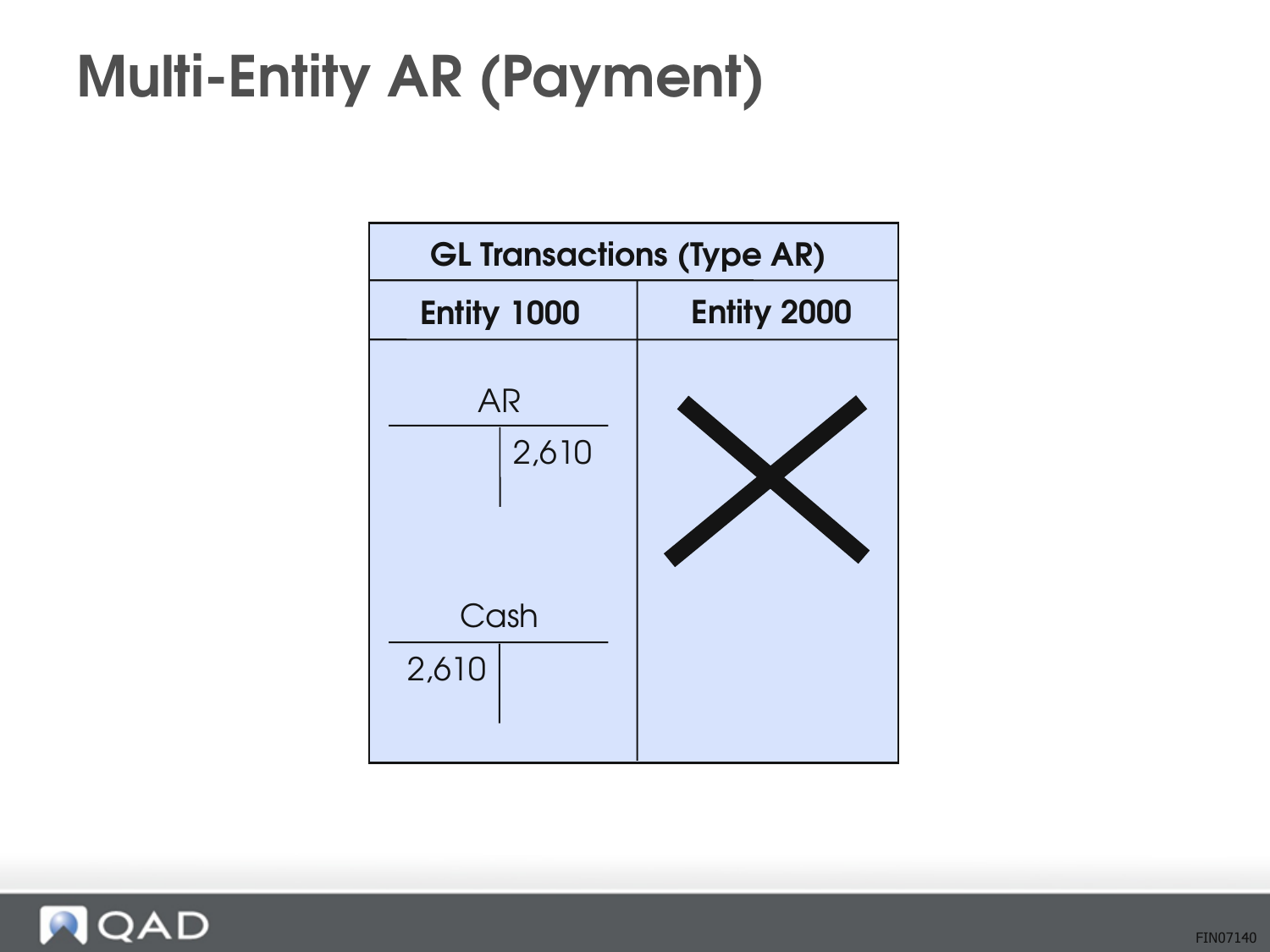

# Multi-Entity AR (Payment)

GL Transactions (Type AR)

Entity 2000
Entity 1000

AR

2,610

Cash

2,610

FIN07140